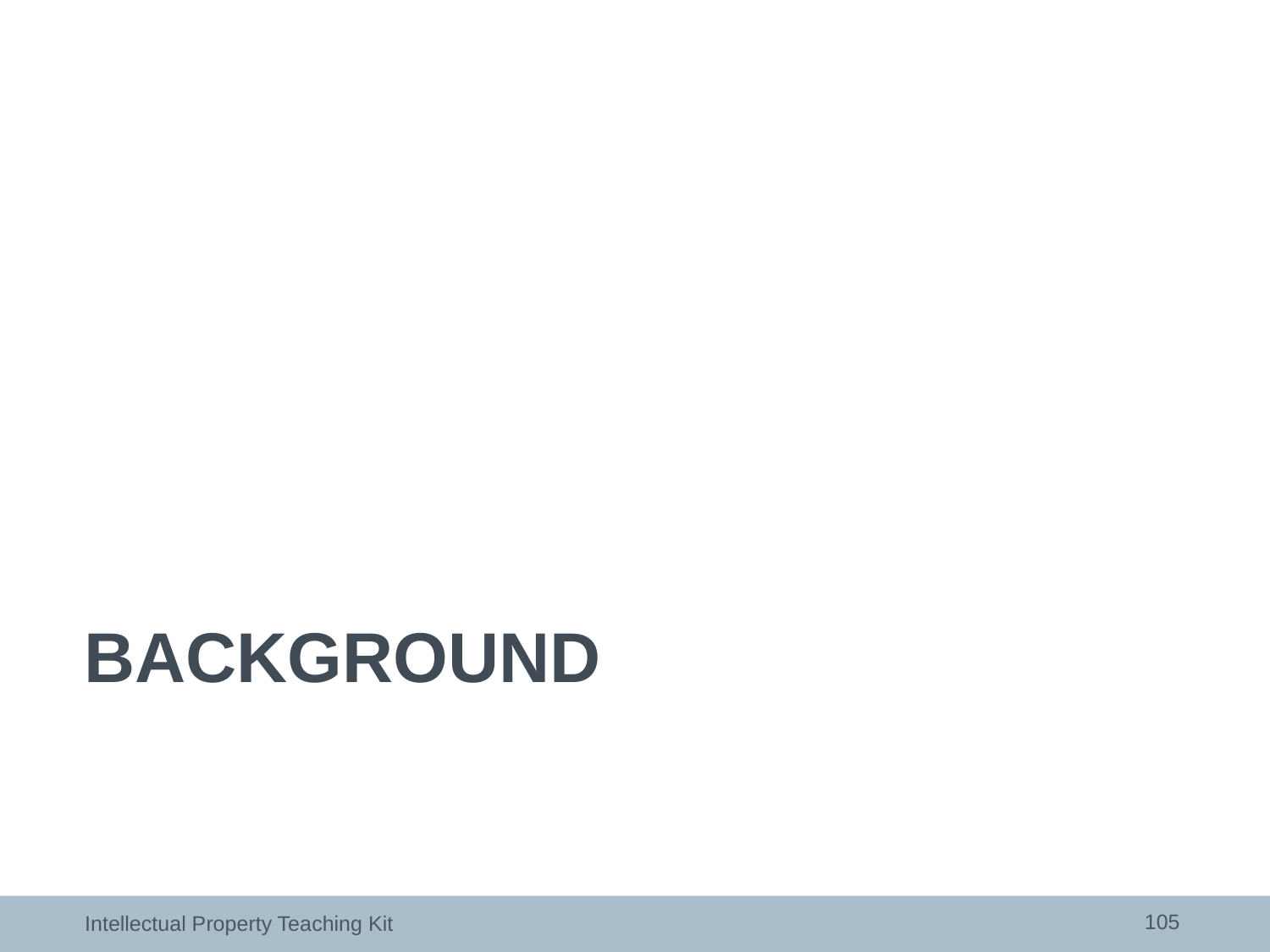

# Background
105
Intellectual Property Teaching Kit